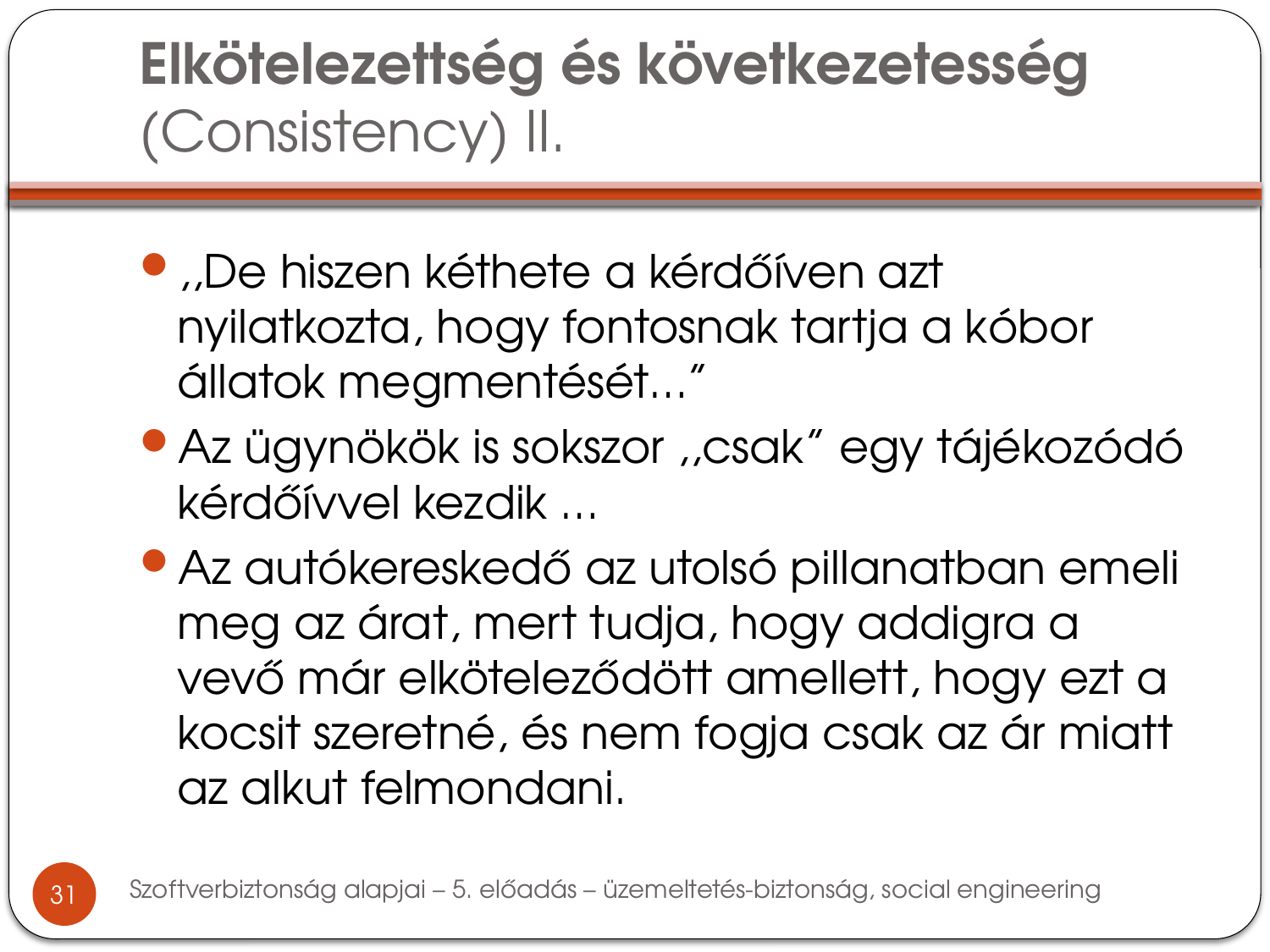

# Elkötelezettség és következetesség (Consistency) II.
,,De hiszen kéthete a kérdőíven azt nyilatkozta, hogy fontosnak tartja a kóbor állatok megmentését…”
Az ügynökök is sokszor ,,csak” egy tájékozódó kérdőívvel kezdik …
Az autókereskedő az utolsó pillanatban emeli meg az árat, mert tudja, hogy addigra a vevő már elköteleződött amellett, hogy ezt a kocsit szeretné, és nem fogja csak az ár miatt az alkut felmondani.

Szoftverbiztonság alapjai – 5. előadás – üzemeltetés-biztonság, social engineering
31